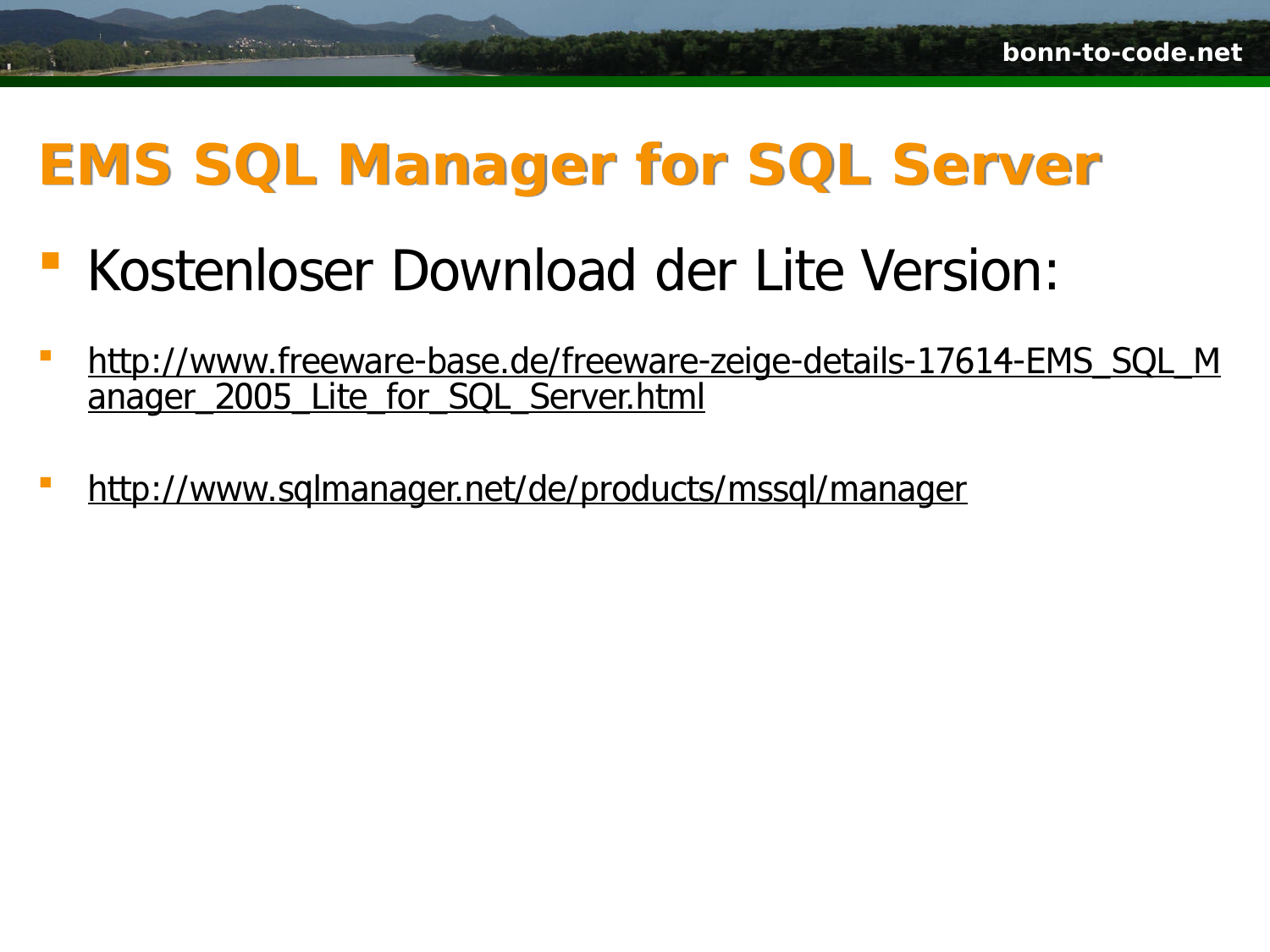

# EMS SQL Manager for SQL Server
Kostenloser Download der Lite Version:

http://www.freeware-base.de/freeware-zeige-details-17614-EMS_SQL_Manager_2005_Lite_for_SQL_Server.html
http://www.sqlmanager.net/de/products/mssql/manager